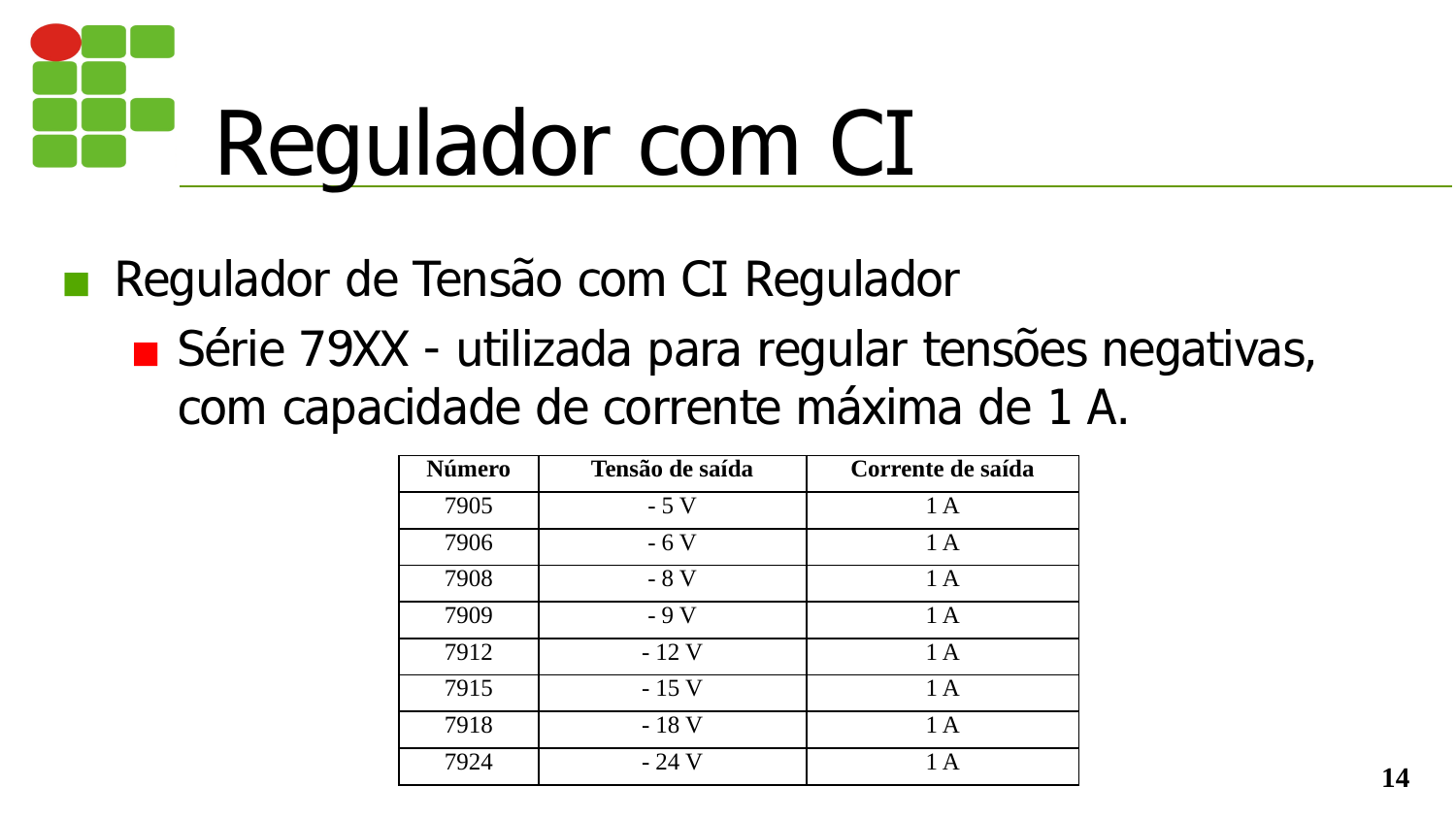

# Regulador com CI
Regulador de Tensão com CI Regulador
Série 79XX - utilizada para regular tensões negativas, com capacidade de corrente máxima de 1 A.
| Número | Tensão de saída | Corrente de saída |
| --- | --- | --- |
| 7905 | - 5 V | 1 A |
| 7906 | - 6 V | 1 A |
| 7908 | - 8 V | 1 A |
| 7909 | - 9 V | 1 A |
| 7912 | - 12 V | 1 A |
| 7915 | - 15 V | 1 A |
| 7918 | - 18 V | 1 A |
| 7924 | - 24 V | 1 A |
14